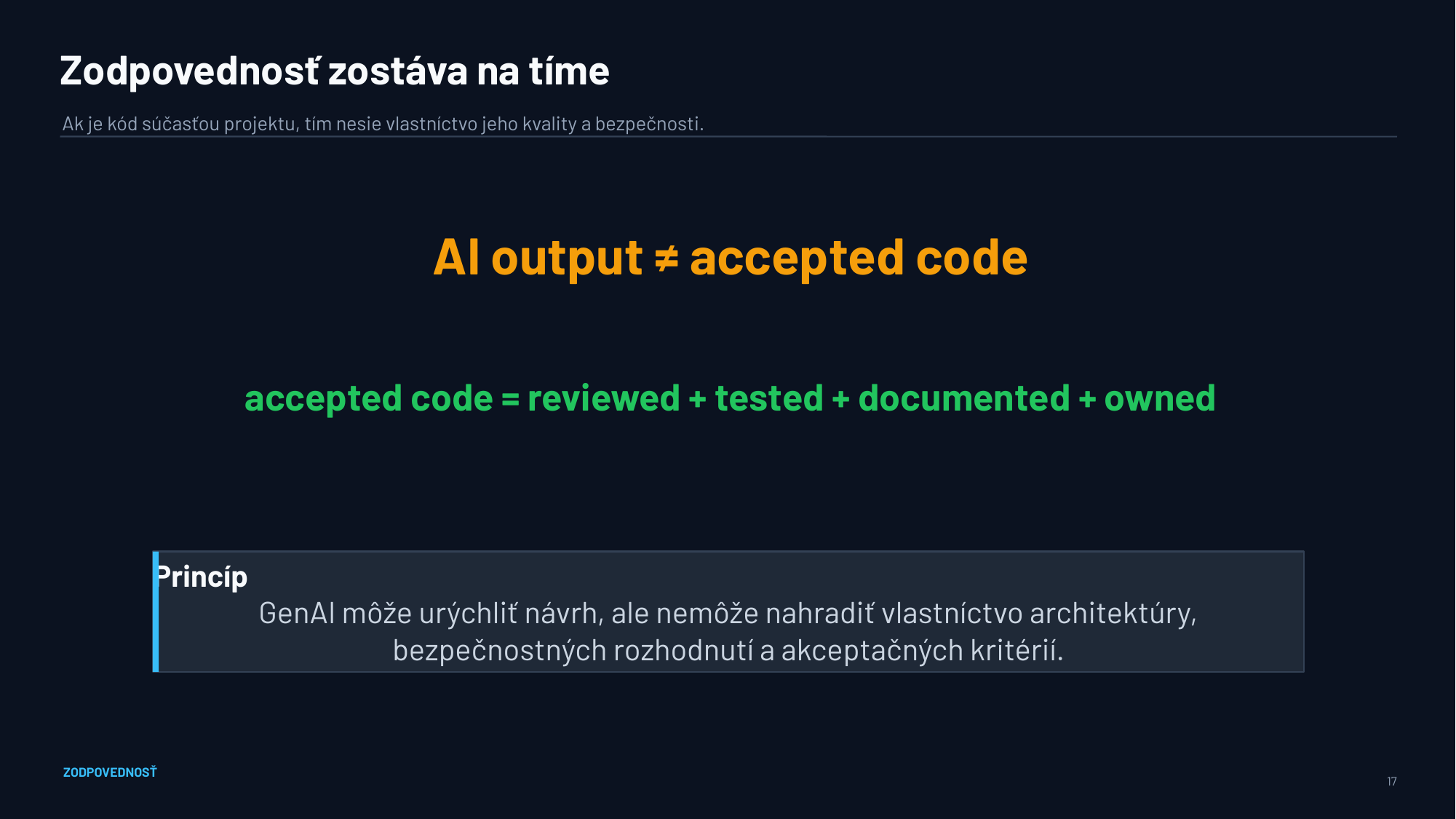

Zodpovednosť zostáva na tíme
Ak je kód súčasťou projektu, tím nesie vlastníctvo jeho kvality a bezpečnosti.

AI output ≠ accepted code
accepted code = reviewed + tested + documented + owned
Princíp
GenAI môže urýchliť návrh, ale nemôže nahradiť vlastníctvo architektúry, bezpečnostných rozhodnutí a akceptačných kritérií.

ZODPOVEDNOSŤ
17